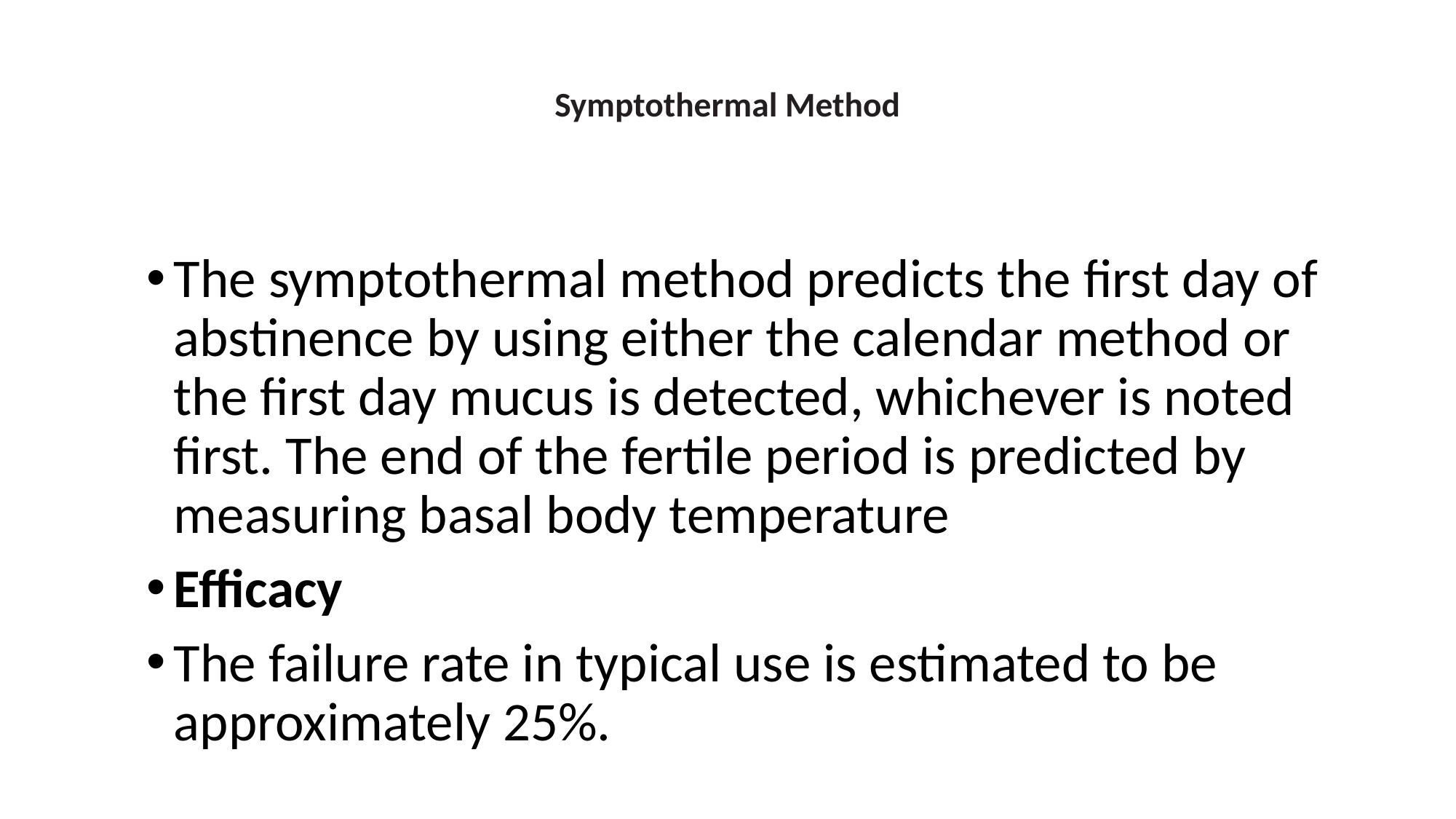

# Symptothermal Method
The symptothermal method predicts the first day of abstinence by using either the calendar method or the first day mucus is detected, whichever is noted first. The end of the fertile period is predicted by measuring basal body temperature
Efficacy
The failure rate in typical use is estimated to be approximately 25%.